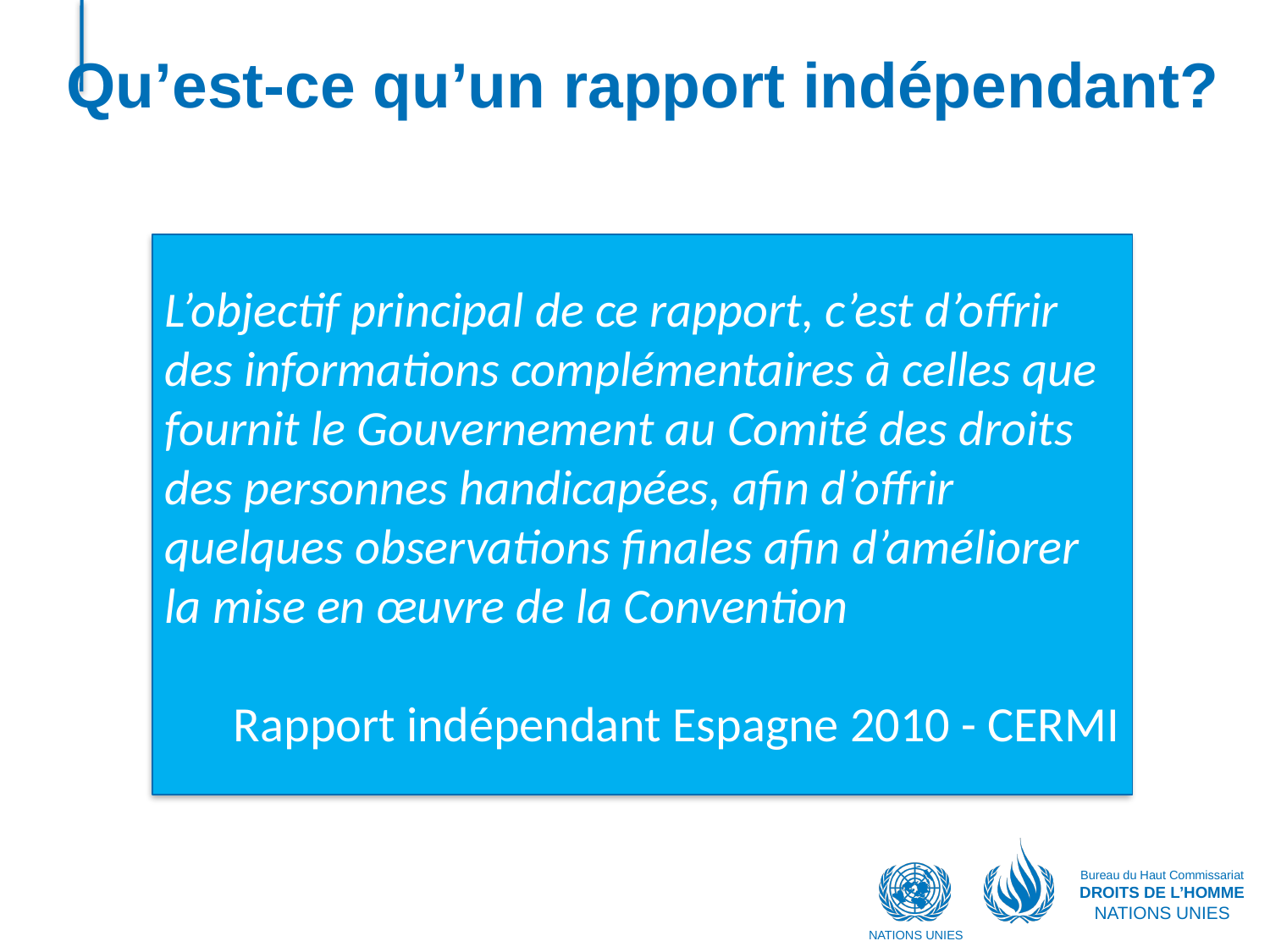

# Qu’est-ce qu’un rapport indépendant?

L’objectif principal de ce rapport, c’est d’offrir des informations complémentaires à celles que fournit le Gouvernement au Comité des droits des personnes handicapées, afin d’offrir quelques observations finales afin d’améliorer la mise en œuvre de la Convention

Rapport indépendant Espagne 2010 - CERMI
Bureau du Haut Commissariat
DROITS DE L’HOMME
NATIONS UNIES
NATIONS UNIES